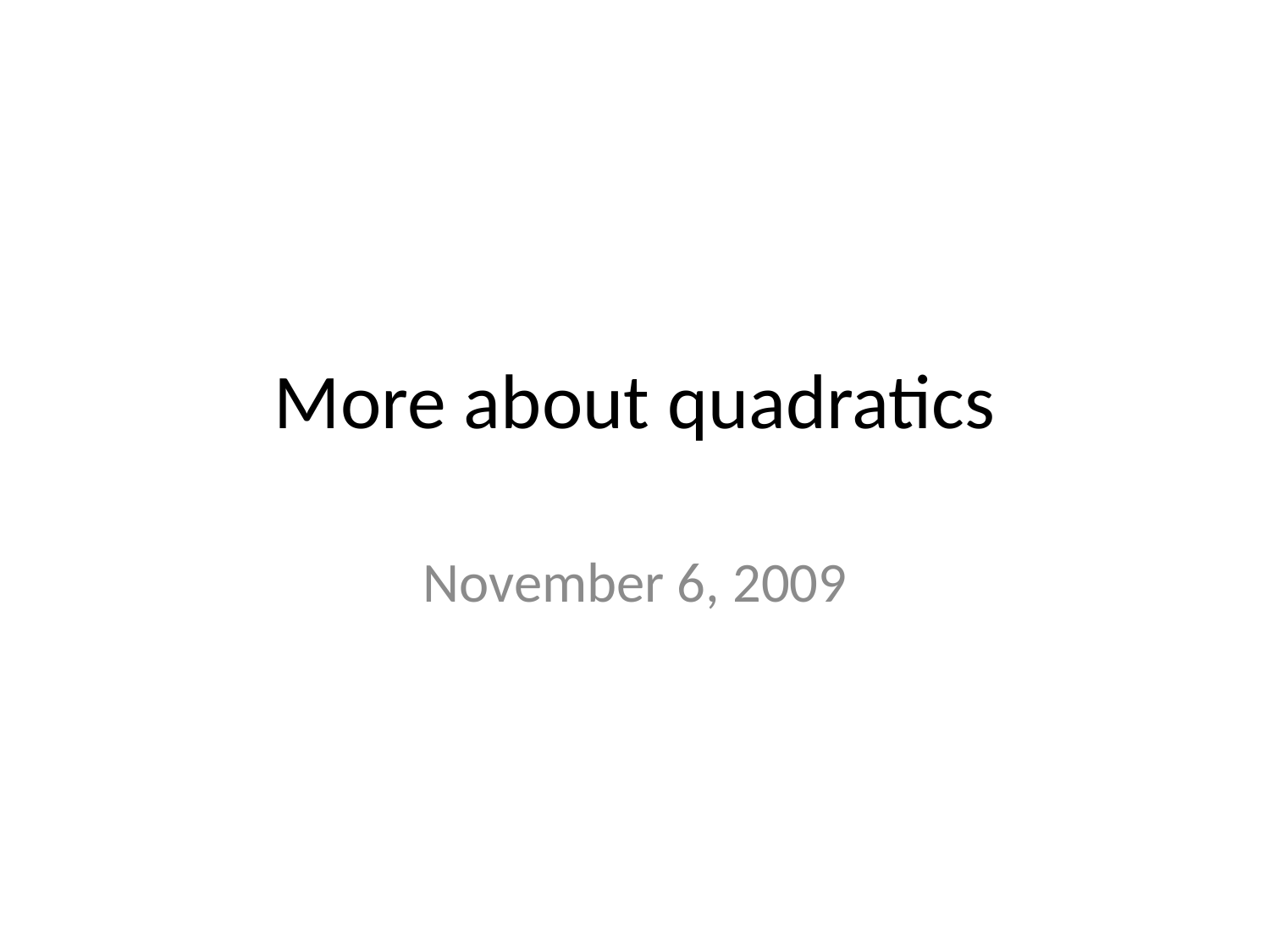

# More about quadratics
November 6, 2009